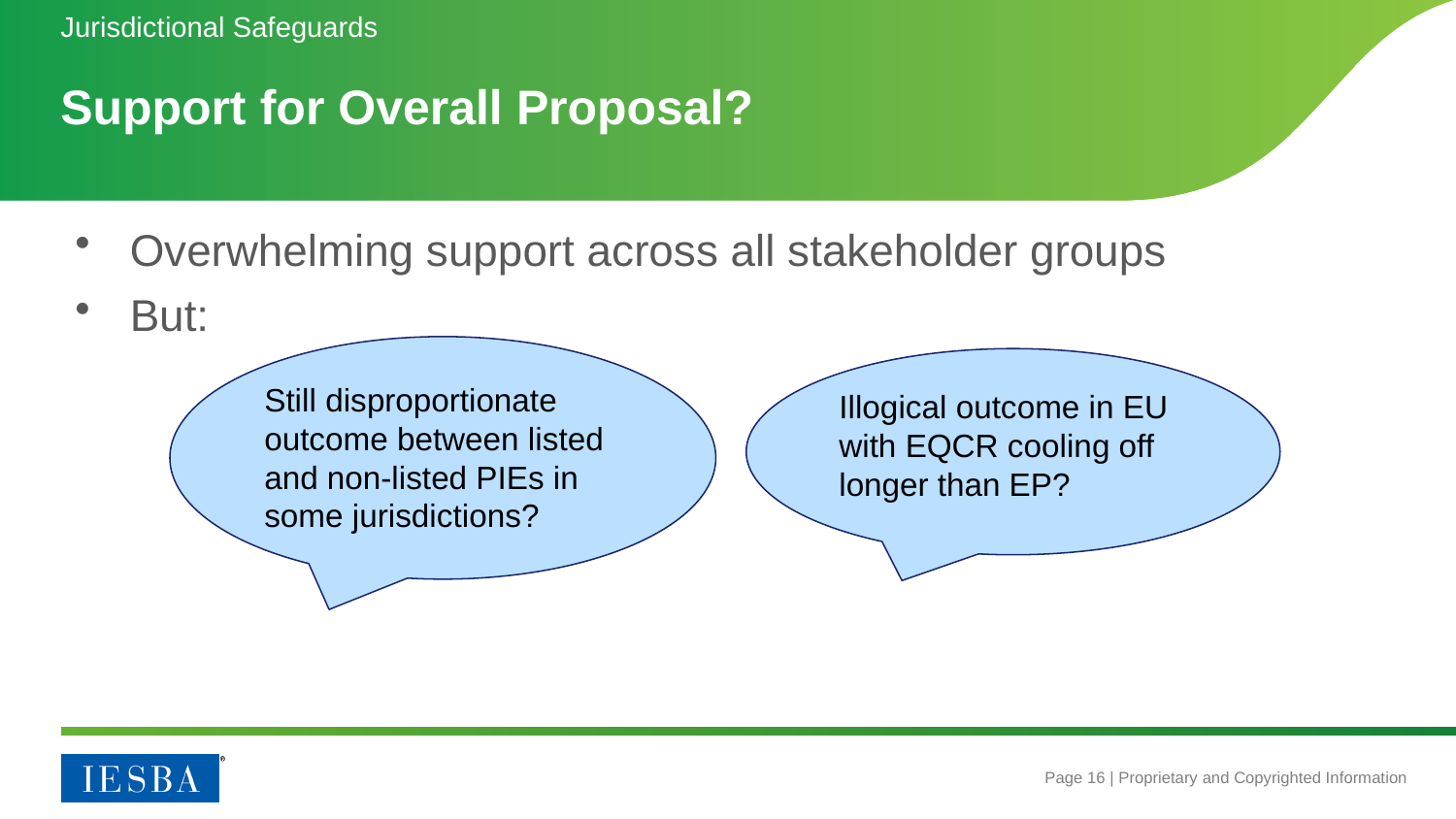

Jurisdictional Safeguards
# Support for Overall Proposal?
Overwhelming support across all stakeholder groups
But:
Still disproportionate outcome between listed and non-listed PIEs in some jurisdictions?
Illogical outcome in EU with EQCR cooling off longer than EP?